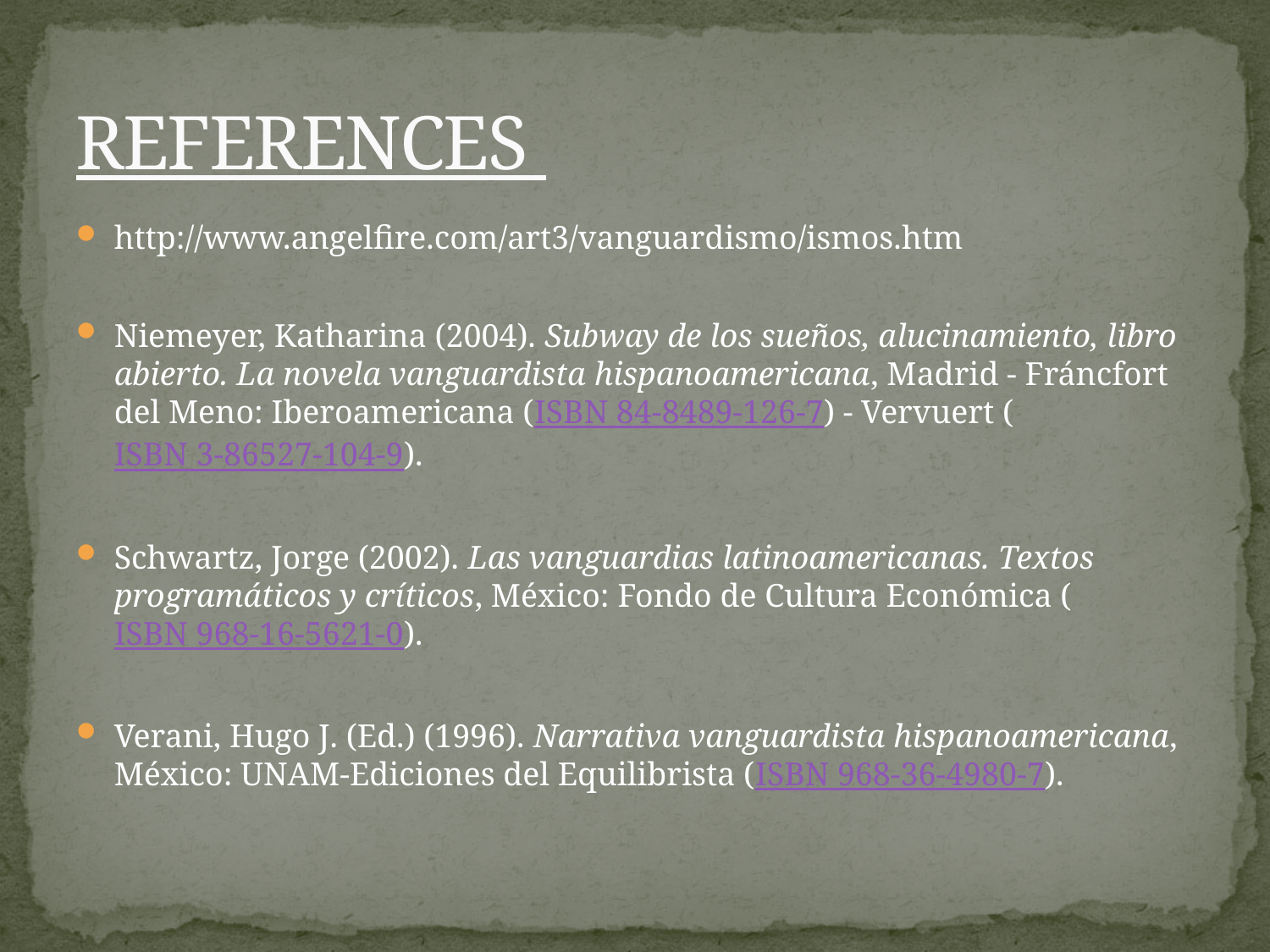

# REFERENCES
http://www.angelfire.com/art3/vanguardismo/ismos.htm

Niemeyer, Katharina (2004). Subway de los sueños, alucinamiento, libro abierto. La novela vanguardista hispanoamericana, Madrid - Fráncfort del Meno: Iberoamericana (ISBN 84-8489-126-7) - Vervuert (ISBN 3-86527-104-9).

Schwartz, Jorge (2002). Las vanguardias latinoamericanas. Textos programáticos y críticos, México: Fondo de Cultura Económica (ISBN 968-16-5621-0).

Verani, Hugo J. (Ed.) (1996). Narrativa vanguardista hispanoamericana, México: UNAM-Ediciones del Equilibrista (ISBN 968-36-4980-7).